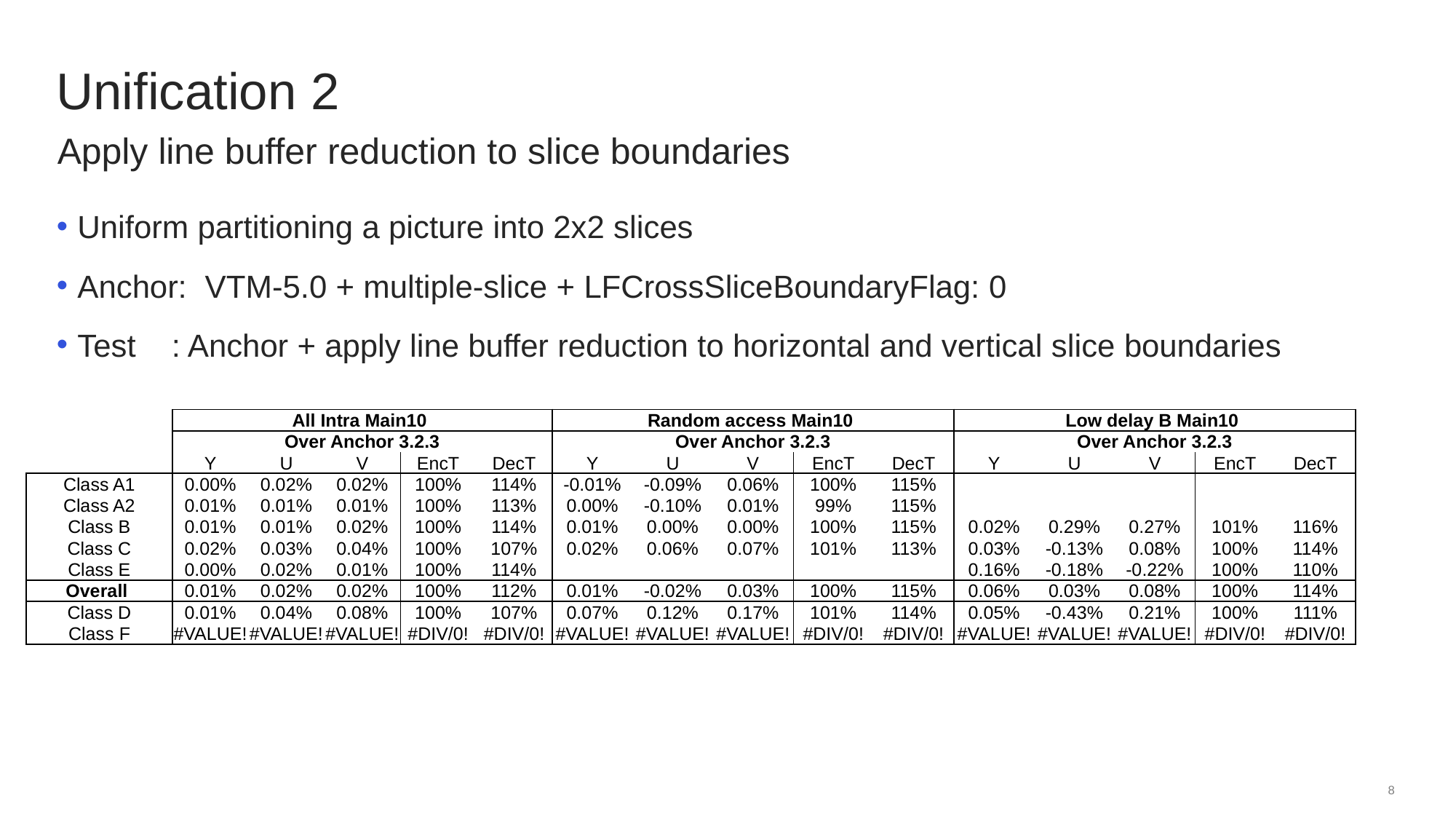

# Unification 2
Apply line buffer reduction to slice boundaries
Uniform partitioning a picture into 2x2 slices
Anchor:  VTM-5.0 + multiple-slice + LFCrossSliceBoundaryFlag: 0
Test    : Anchor + apply line buffer reduction to horizontal and vertical slice boundaries
|  | All Intra Main10 |  |  |  |  |
| --- | --- | --- | --- | --- | --- |
|  | Over Anchor 3.2.3 |  |  |  |  |
|  | Y | U | V | EncT | DecT |
| Class A1 | 0.00% | 0.02% | 0.02% | 100% | 114% |
| Class A2 | 0.01% | 0.01% | 0.01% | 100% | 113% |
| Class B | 0.01% | 0.01% | 0.02% | 100% | 114% |
| Class C | 0.02% | 0.03% | 0.04% | 100% | 107% |
| Class E | 0.00% | 0.02% | 0.01% | 100% | 114% |
| Overall | 0.01% | 0.02% | 0.02% | 100% | 112% |
| Class D | 0.01% | 0.04% | 0.08% | 100% | 107% |
| Class F | #VALUE! | #VALUE! | #VALUE! | #DIV/0! | #DIV/0! |
| Random access Main10 |  |  |  |  |
| --- | --- | --- | --- | --- |
| Over Anchor 3.2.3 |  |  |  |  |
| Y | U | V | EncT | DecT |
| -0.01% | -0.09% | 0.06% | 100% | 115% |
| 0.00% | -0.10% | 0.01% | 99% | 115% |
| 0.01% | 0.00% | 0.00% | 100% | 115% |
| 0.02% | 0.06% | 0.07% | 101% | 113% |
|  |  |  |  |  |
| 0.01% | -0.02% | 0.03% | 100% | 115% |
| 0.07% | 0.12% | 0.17% | 101% | 114% |
| #VALUE! | #VALUE! | #VALUE! | #DIV/0! | #DIV/0! |
| Low delay B Main10 |  |  |  |  |
| --- | --- | --- | --- | --- |
| Over Anchor 3.2.3 |  |  |  |  |
| Y | U | V | EncT | DecT |
|  |  |  |  |  |
|  |  |  |  |  |
| 0.02% | 0.29% | 0.27% | 101% | 116% |
| 0.03% | -0.13% | 0.08% | 100% | 114% |
| 0.16% | -0.18% | -0.22% | 100% | 110% |
| 0.06% | 0.03% | 0.08% | 100% | 114% |
| 0.05% | -0.43% | 0.21% | 100% | 111% |
| #VALUE! | #VALUE! | #VALUE! | #DIV/0! | #DIV/0! |